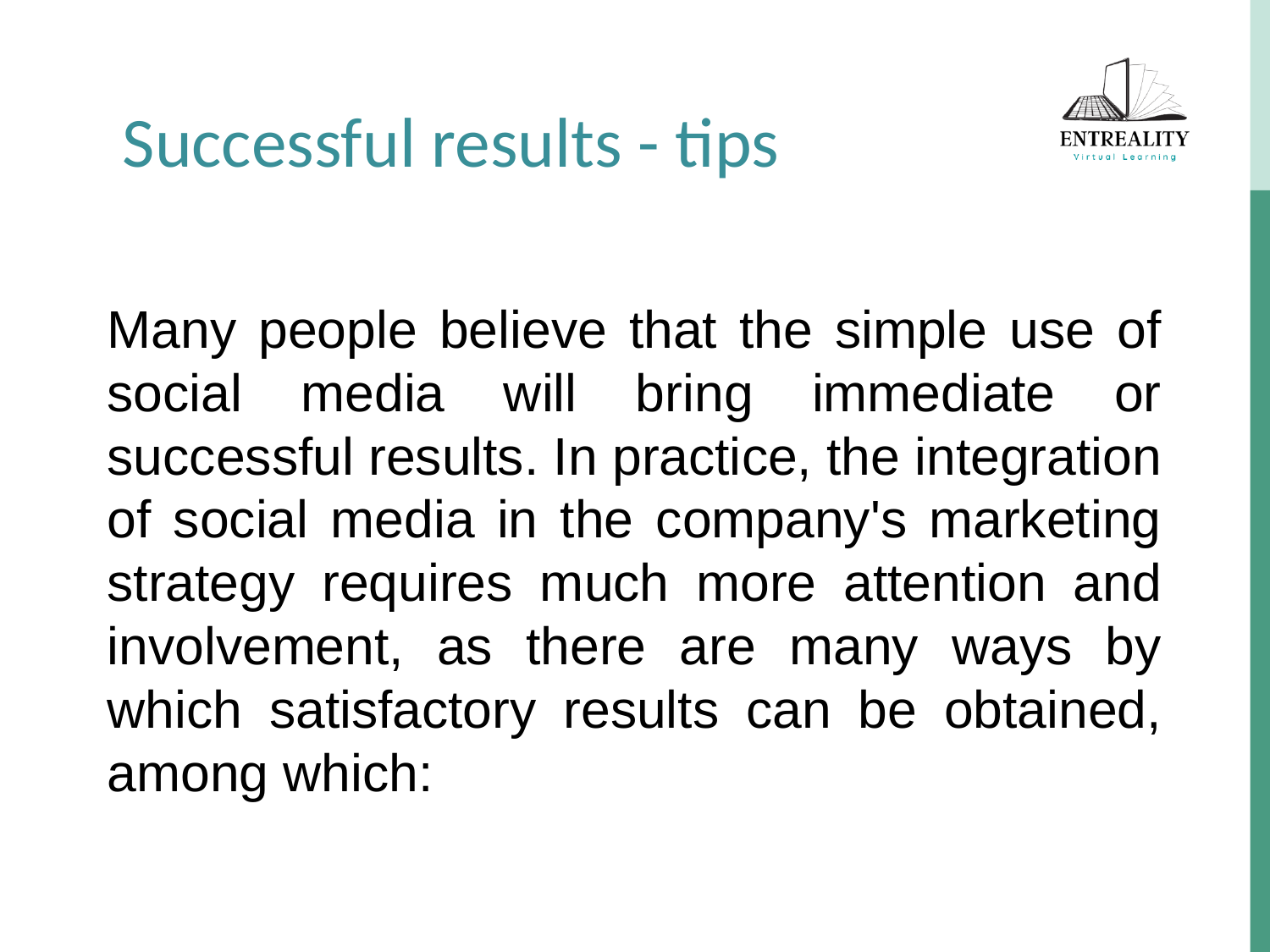

Successful results - tips
Many people believe that the simple use of social media will bring immediate or successful results. In practice, the integration of social media in the company's marketing strategy requires much more attention and involvement, as there are many ways by which satisfactory results can be obtained, among which: